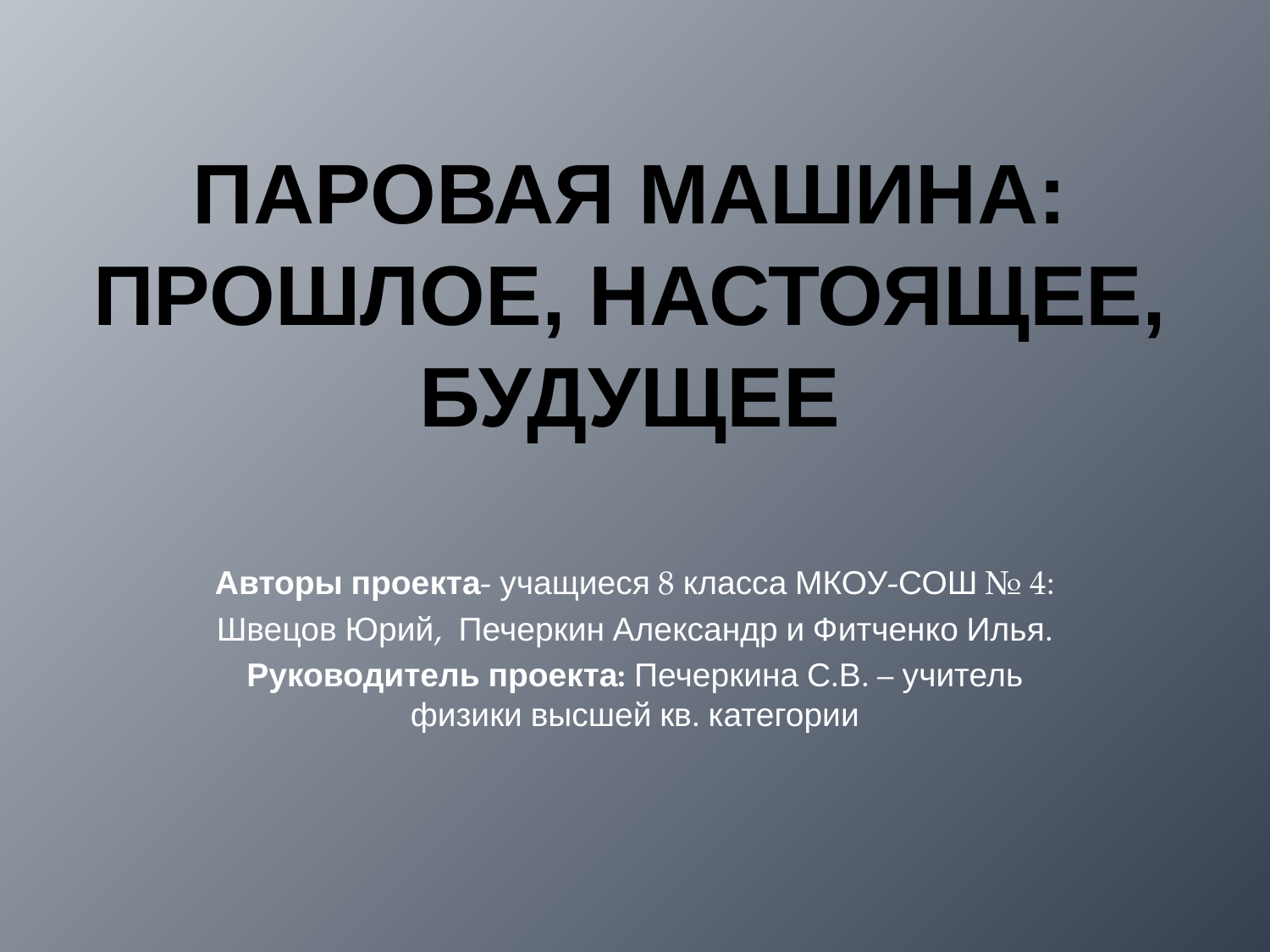

# Паровая машина: прошлое, настоящее, будущее
Авторы проекта- учащиеся 8 класса МКОУ-СОШ № 4:
Швецов Юрий,  Печеркин Александр и Фитченко Илья.
Руководитель проекта: Печеркина С.В. – учитель физики высшей кв. категории